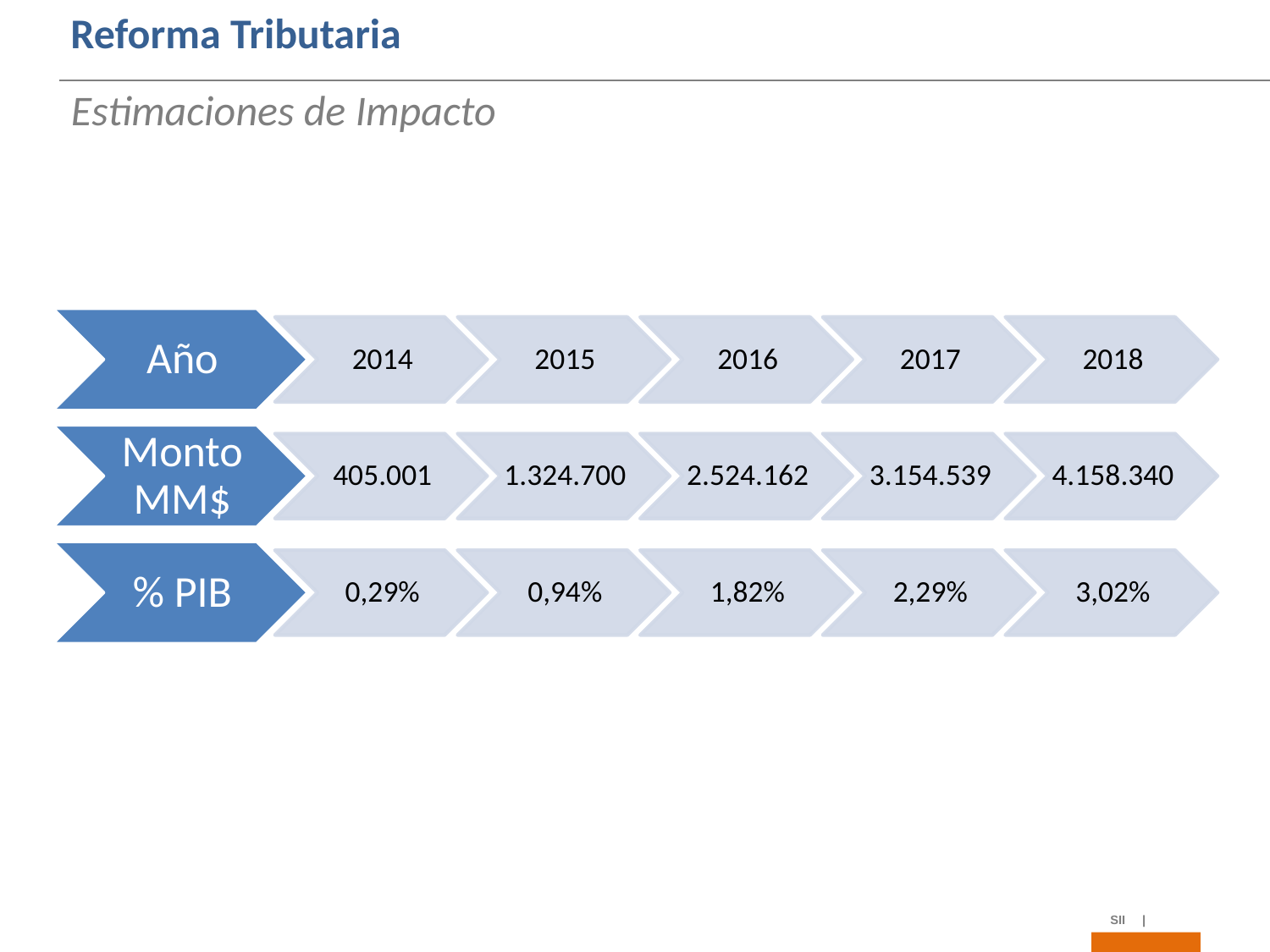

Reforma Tributaria
Estimaciones de Impacto

Año
2014
2015
2016
2017
2018
Monto MM$
405.001
1.324.700
2.524.162
3.154.539
4.158.340
% PIB
0,29%
0,94%
1,82%
2,29%
3,02%
SII     |